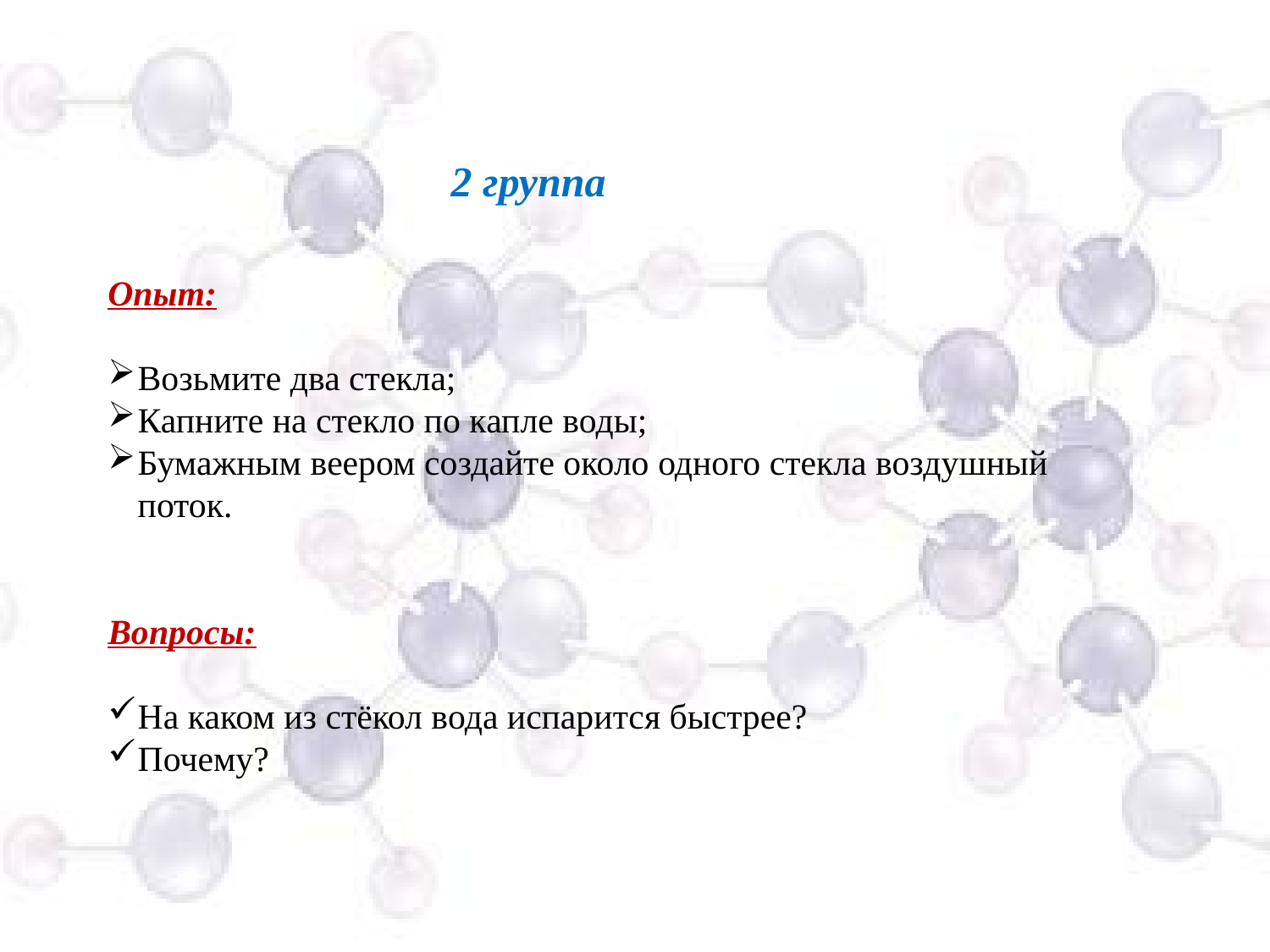

2 группа
Опыт:

Возьмите два стекла;
Капните на стекло по капле воды;
Бумажным веером создайте около одного стекла воздушный поток.

Вопросы:

На каком из стёкол вода испарится быстрее?
Почему?